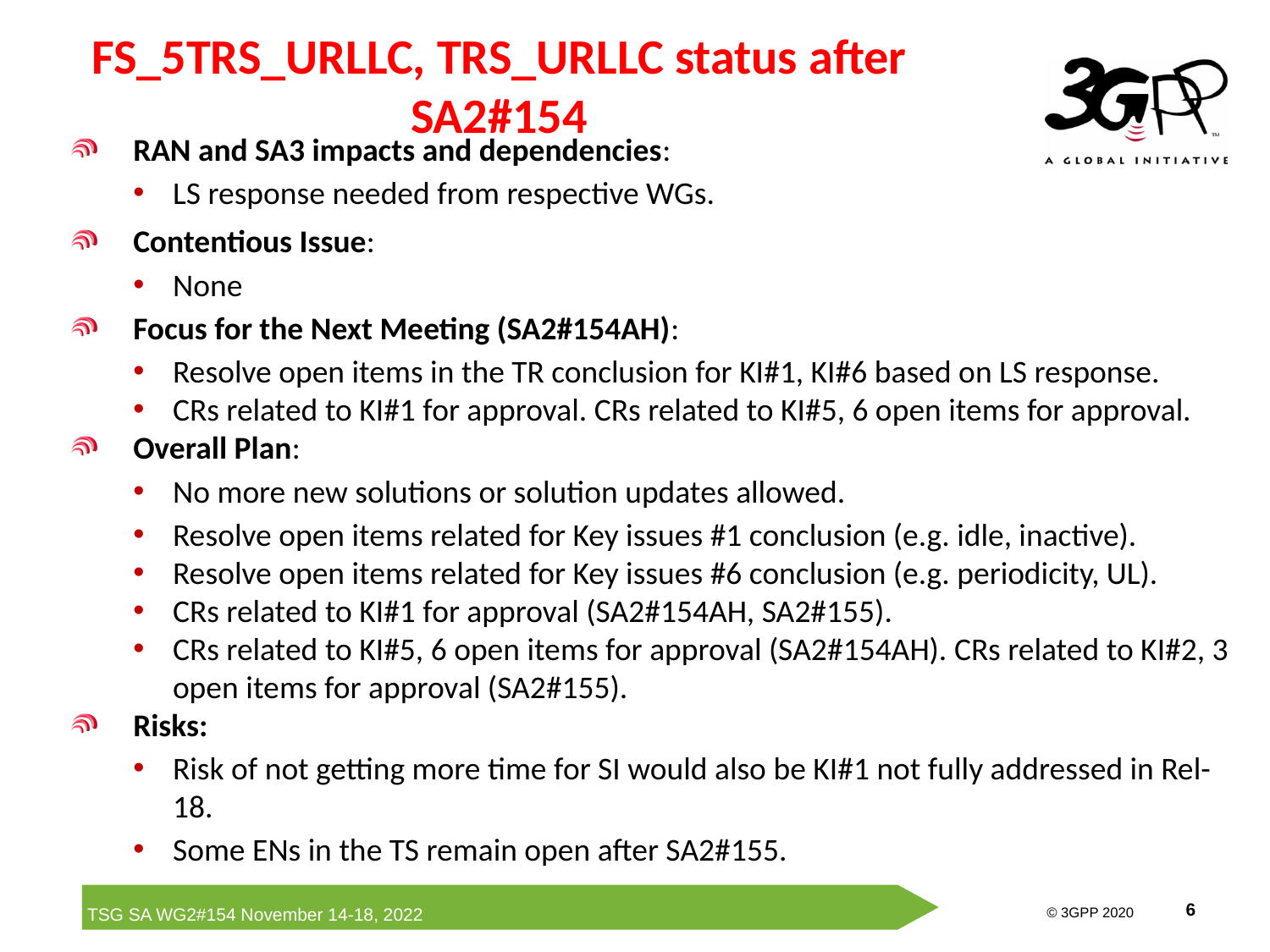

# FS_5TRS_URLLC, TRS_URLLC status after SA2#154
RAN and SA3 impacts and dependencies:
LS response needed from respective WGs.
Contentious Issue:
None
Focus for the Next Meeting (SA2#154AH):
Resolve open items in the TR conclusion for KI#1, KI#6 based on LS response.
CRs related to KI#1 for approval. CRs related to KI#5, 6 open items for approval.
Overall Plan:
No more new solutions or solution updates allowed.
Resolve open items related for Key issues #1 conclusion (e.g. idle, inactive).
Resolve open items related for Key issues #6 conclusion (e.g. periodicity, UL).
CRs related to KI#1 for approval (SA2#154AH, SA2#155).
CRs related to KI#5, 6 open items for approval (SA2#154AH). CRs related to KI#2, 3 open items for approval (SA2#155).
Risks:
Risk of not getting more time for SI would also be KI#1 not fully addressed in Rel-18.
Some ENs in the TS remain open after SA2#155.